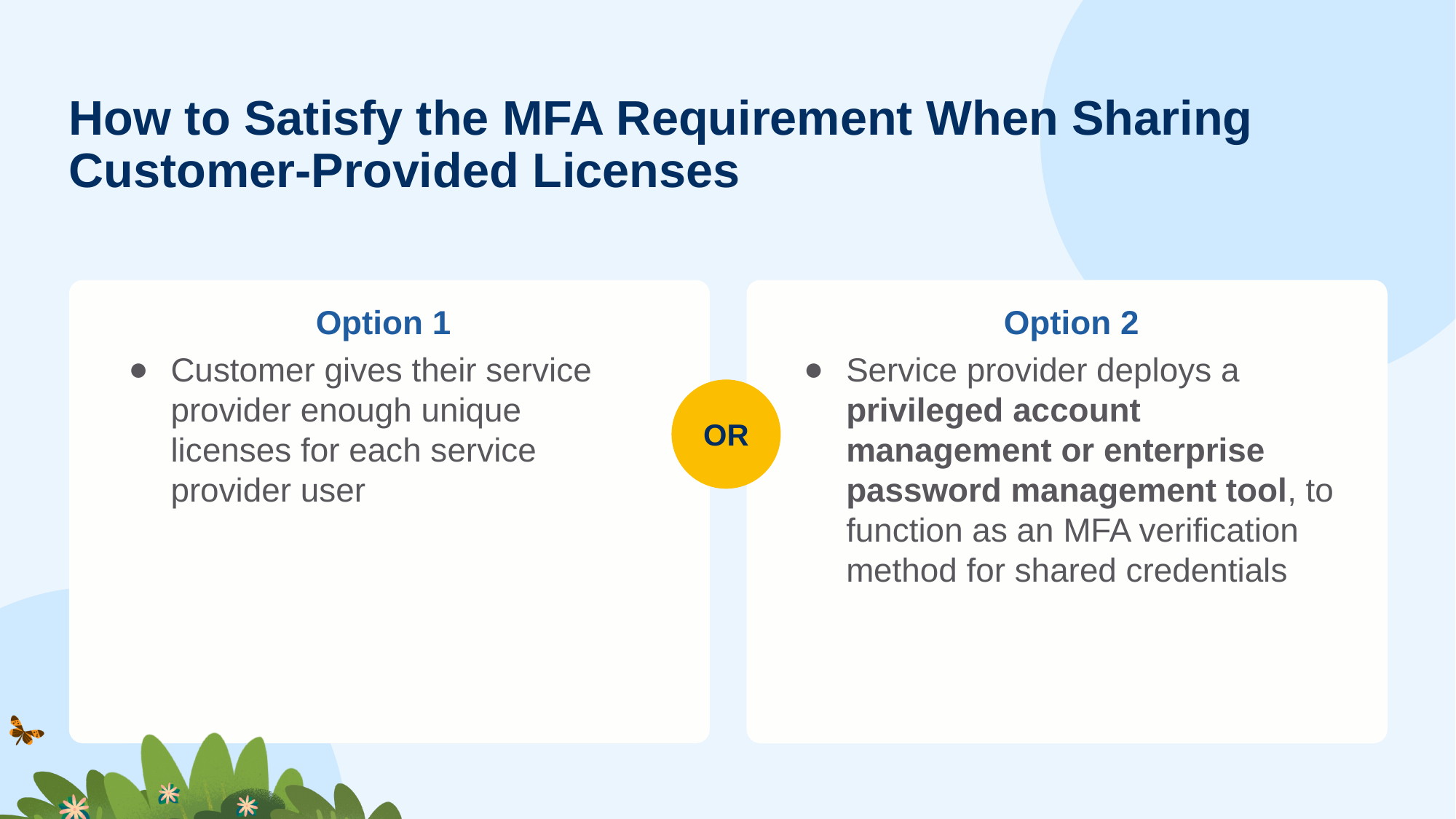

# How to Satisfy the MFA Requirement When Sharing Customer-Provided Licenses
Option 1
Customer gives their service provider enough unique licenses for each service provider user
Option 2
Service provider deploys a privileged account management or enterprise password management tool, to function as an MFA verification method for shared credentials
OR